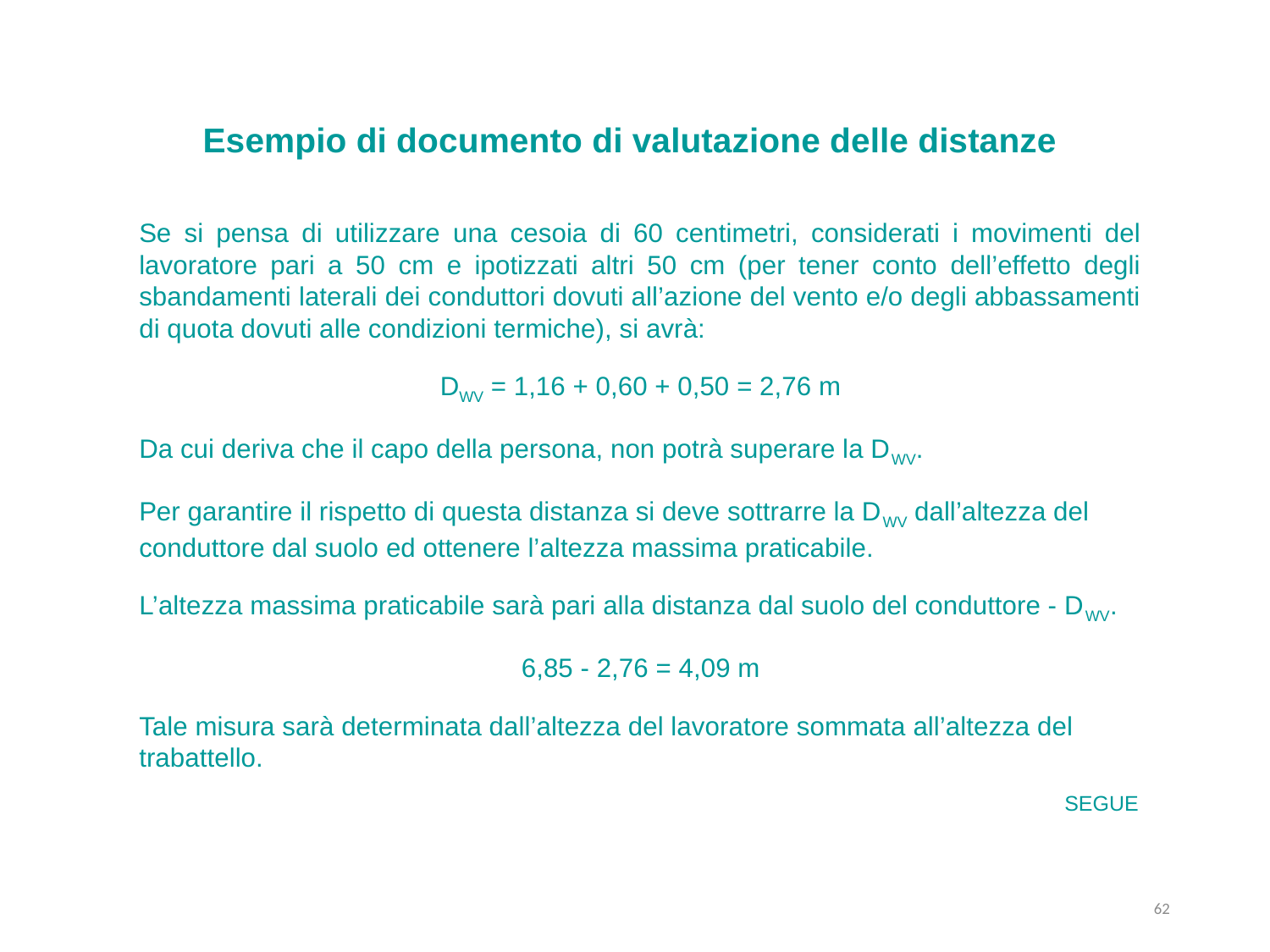

Esempio di documento di valutazione delle distanze
Se si pensa di utilizzare una cesoia di 60 centimetri, considerati i movimenti del lavoratore pari a 50 cm e ipotizzati altri 50 cm (per tener conto dell’effetto degli sbandamenti laterali dei conduttori dovuti all’azione del vento e/o degli abbassamenti di quota dovuti alle condizioni termiche), si avrà:
DWV = 1,16 + 0,60 + 0,50 = 2,76 m
Da cui deriva che il capo della persona, non potrà superare la DWV.
Per garantire il rispetto di questa distanza si deve sottrarre la DWV dall’altezza del conduttore dal suolo ed ottenere l’altezza massima praticabile.
L’altezza massima praticabile sarà pari alla distanza dal suolo del conduttore - DWV.
6,85 - 2,76 = 4,09 m
Tale misura sarà determinata dall’altezza del lavoratore sommata all’altezza del trabattello.

SEGUE
62